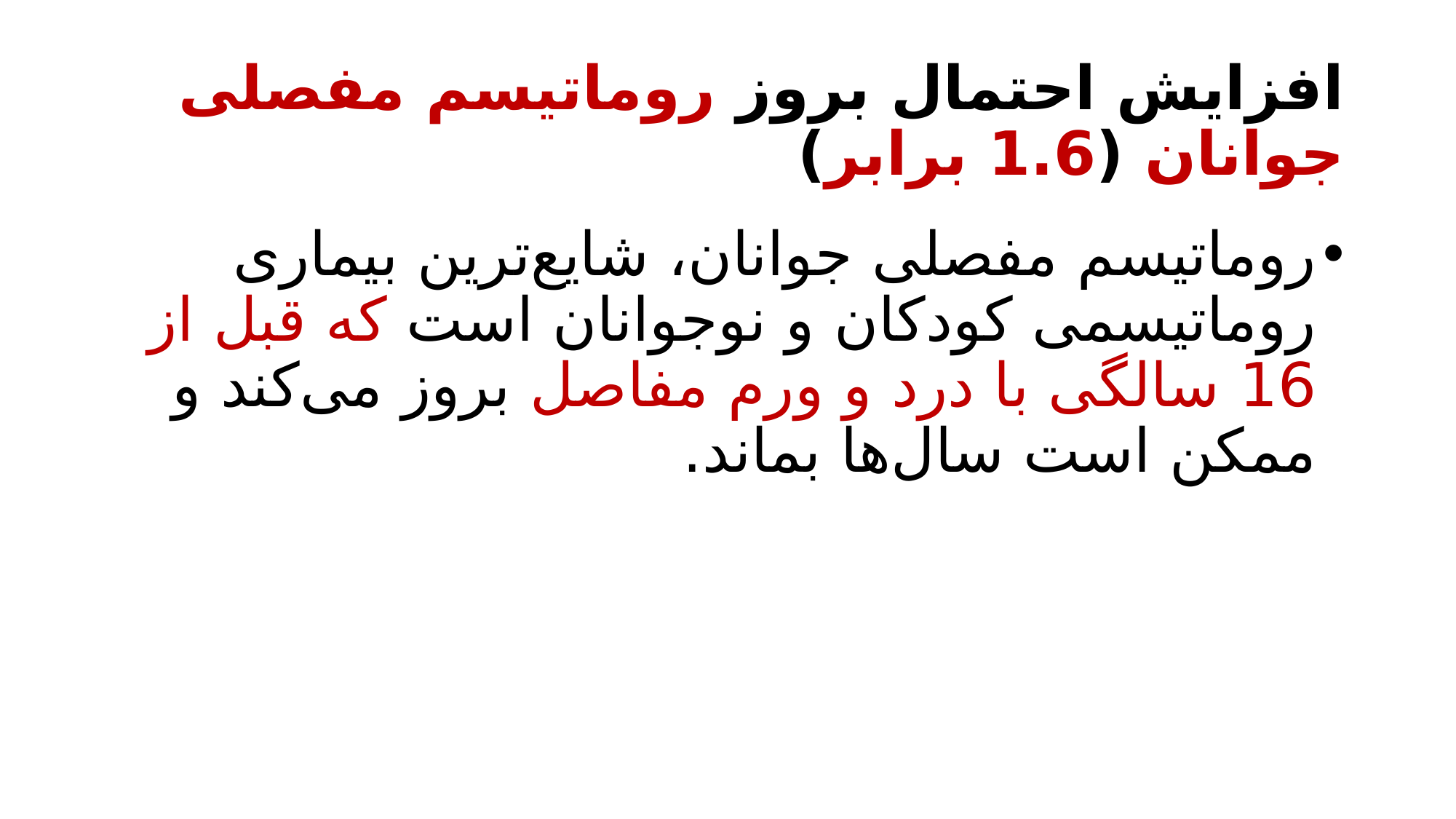

# افزایش احتمال بروز روماتیسم مفصلی جوانان (1.6 برابر)
روماتیسم مفصلی جوانان، شایع‌ترین بیماری روماتیسمی کودکان و نوجوانان است که قبل از 16 سالگی با درد و ورم مفاصل بروز می‌کند و ممکن است سال‌ها بماند.